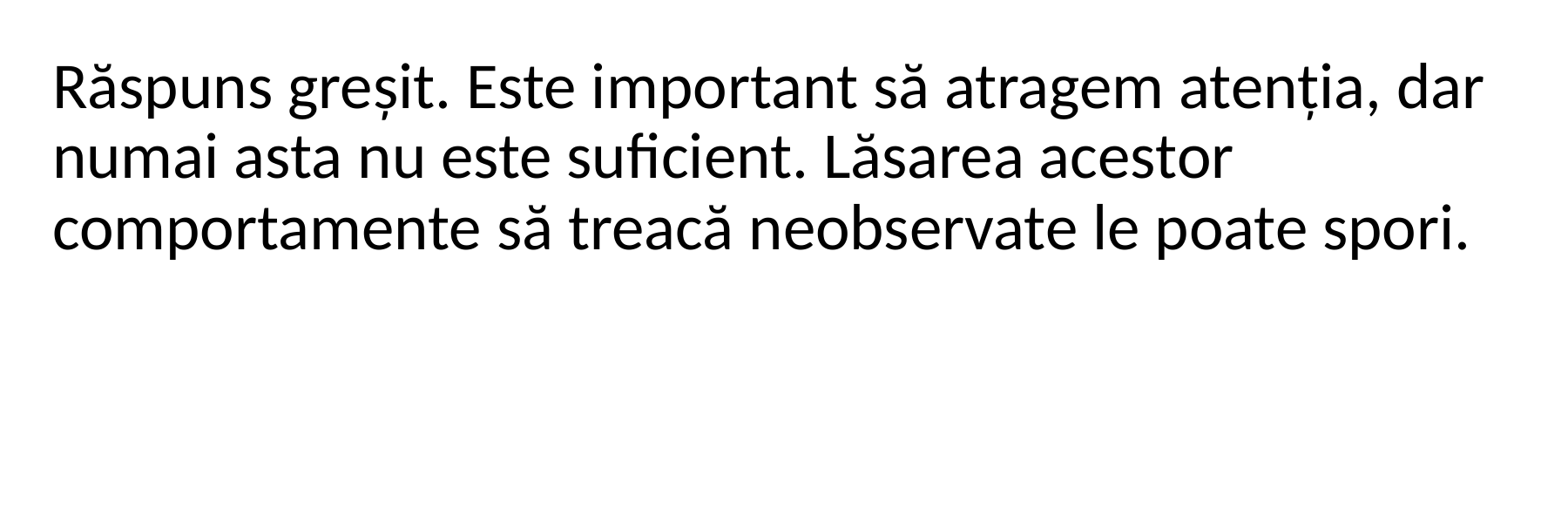

Răspuns greșit. Este important să atragem atenția, dar numai asta nu este suficient. Lăsarea acestor comportamente să treacă neobservate le poate spori.